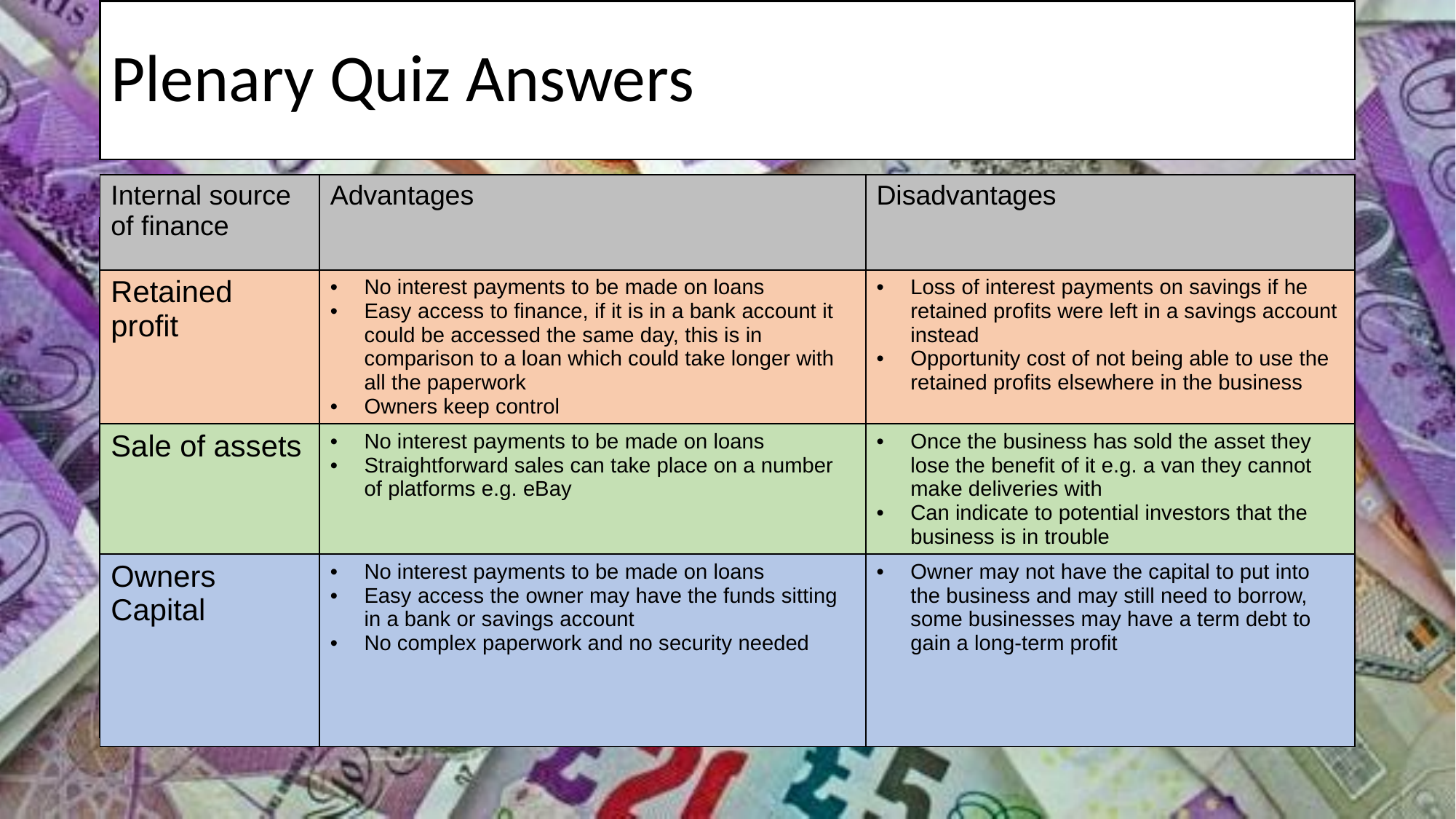

# Plenary Quiz Answers
| Internal source of finance | Advantages | Disadvantages |
| --- | --- | --- |
| Retained profit | No interest payments to be made on loans Easy access to finance, if it is in a bank account it could be accessed the same day, this is in comparison to a loan which could take longer with all the paperwork Owners keep control | Loss of interest payments on savings if he retained profits were left in a savings account instead Opportunity cost of not being able to use the retained profits elsewhere in the business |
| Sale of assets | No interest payments to be made on loans Straightforward sales can take place on a number of platforms e.g. eBay | Once the business has sold the asset they lose the benefit of it e.g. a van they cannot make deliveries with Can indicate to potential investors that the business is in trouble |
| Owners Capital | No interest payments to be made on loans Easy access the owner may have the funds sitting in a bank or savings account No complex paperwork and no security needed | Owner may not have the capital to put into the business and may still need to borrow, some businesses may have a term debt to gain a long-term profit |